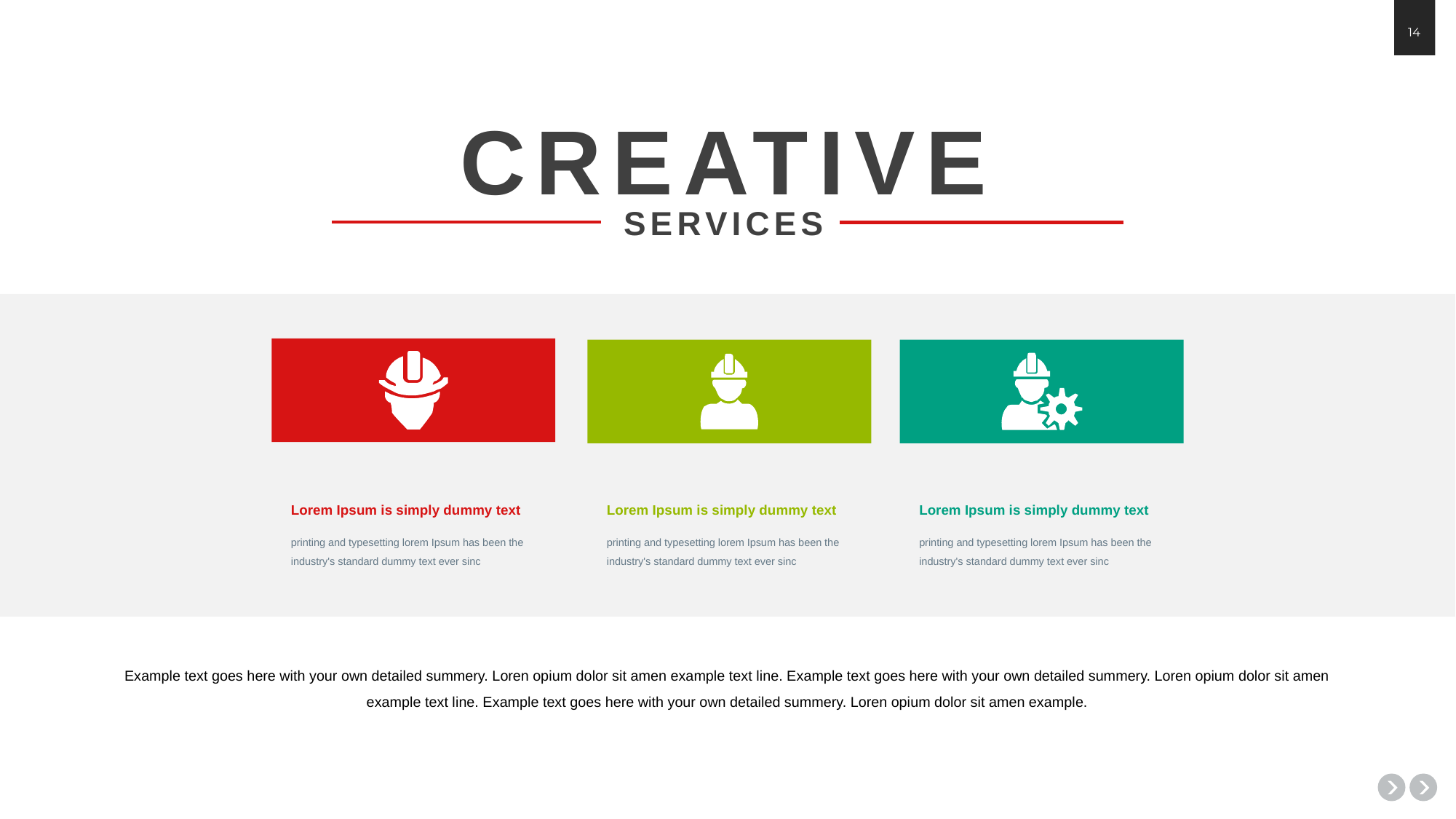

CREATIVE
SERVICES

Lorem Ipsum is simply dummy text
printing and typesetting lorem Ipsum has been the industry's standard dummy text ever sinc
Lorem Ipsum is simply dummy text
printing and typesetting lorem Ipsum has been the industry's standard dummy text ever sinc
Lorem Ipsum is simply dummy text
printing and typesetting lorem Ipsum has been the industry's standard dummy text ever sinc
Example text goes here with your own detailed summery. Loren opium dolor sit amen example text line. Example text goes here with your own detailed summery. Loren opium dolor sit amen example text line. Example text goes here with your own detailed summery. Loren opium dolor sit amen example.